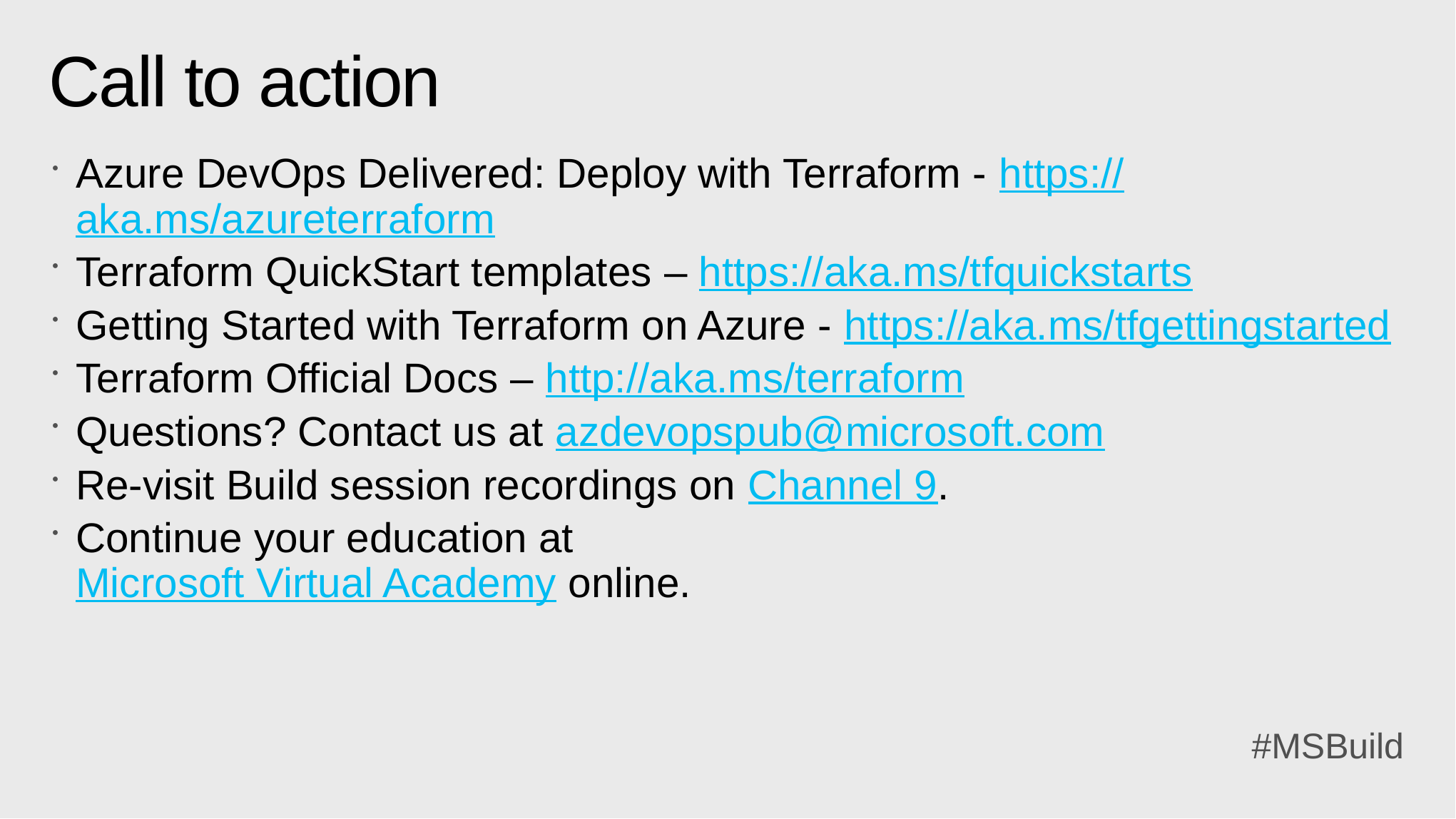

# Call to action
Azure DevOps Delivered: Deploy with Terraform - https://aka.ms/azureterraform
Terraform QuickStart templates – https://aka.ms/tfquickstarts
Getting Started with Terraform on Azure - https://aka.ms/tfgettingstarted
Terraform Official Docs – http://aka.ms/terraform
Questions? Contact us at azdevopspub@microsoft.com
Re-visit Build session recordings on Channel 9.
Continue your education at
Microsoft Virtual Academy online.
#MSBuild